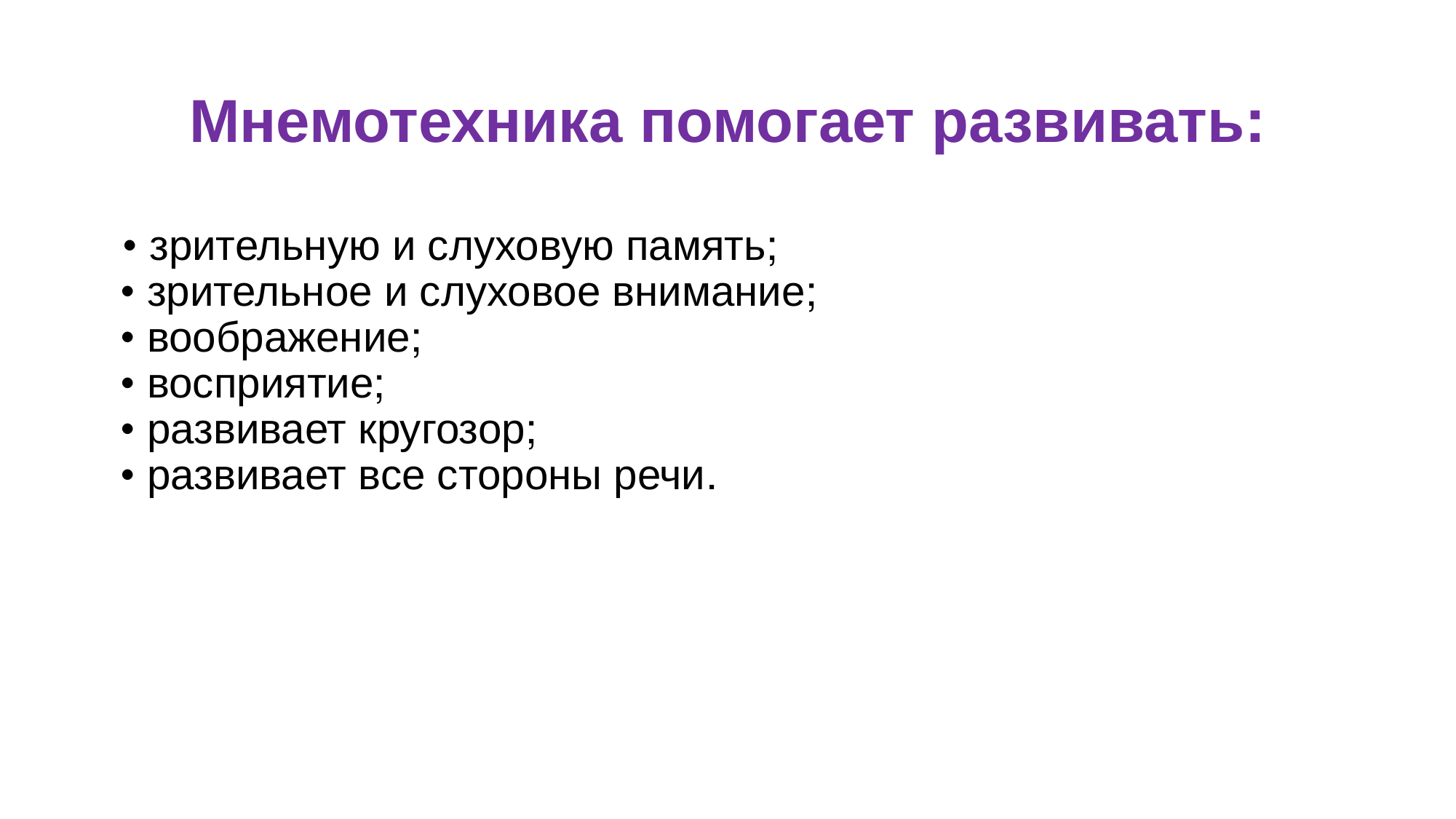

# Мнемотехника помогает развивать:
 • зрительную и слуховую память;
 • зрительное и слуховое внимание;
 • воображение;
 • восприятие;
 • развивает кругозор;
 • развивает все стороны речи.